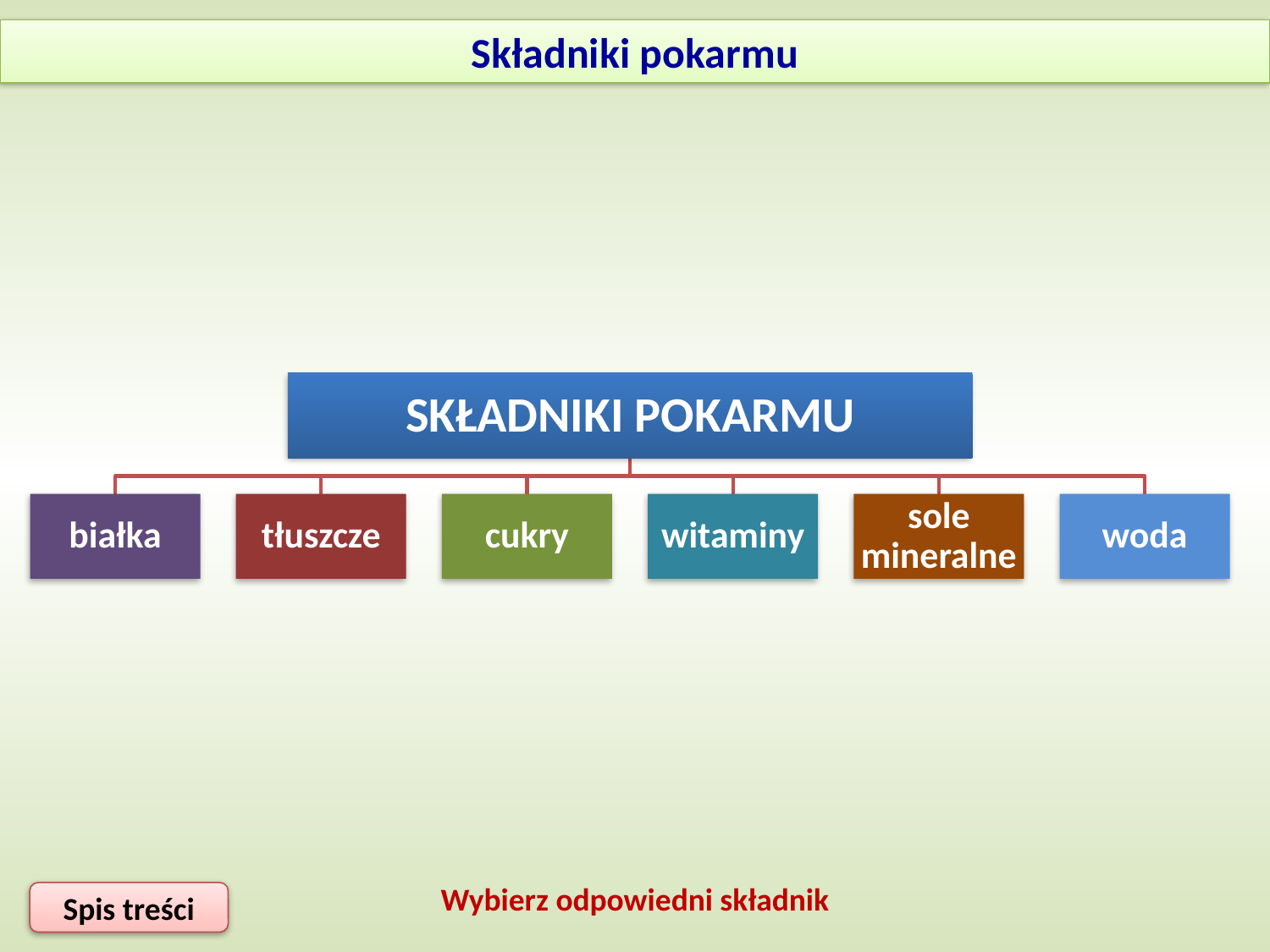

Składniki pokarmu
SKŁADNIKI POKARMU
białka
tłuszcze
cukry
witaminy
sole mineralne
woda

Wybierz odpowiedni składnik
Spis treści